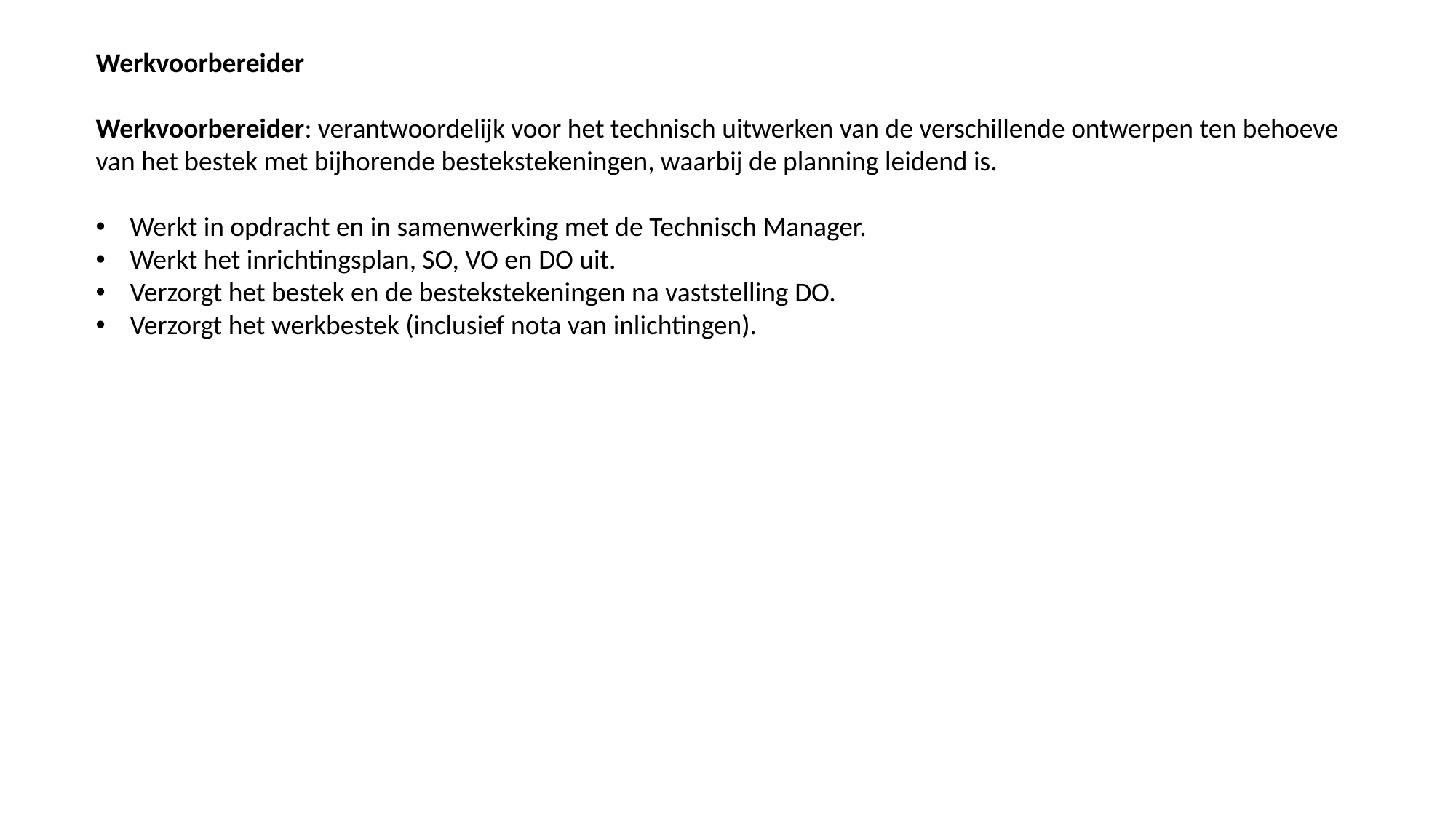

Werkvoorbereider

Werkvoorbereider: verantwoordelijk voor het technisch uitwerken van de verschillende ontwerpen ten behoeve van het bestek met bijhorende bestekstekeningen, waarbij de planning leidend is.
Werkt in opdracht en in samenwerking met de Technisch Manager.
Werkt het inrichtingsplan, SO, VO en DO uit.
Verzorgt het bestek en de bestekstekeningen na vaststelling DO.
Verzorgt het werkbestek (inclusief nota van inlichtingen).